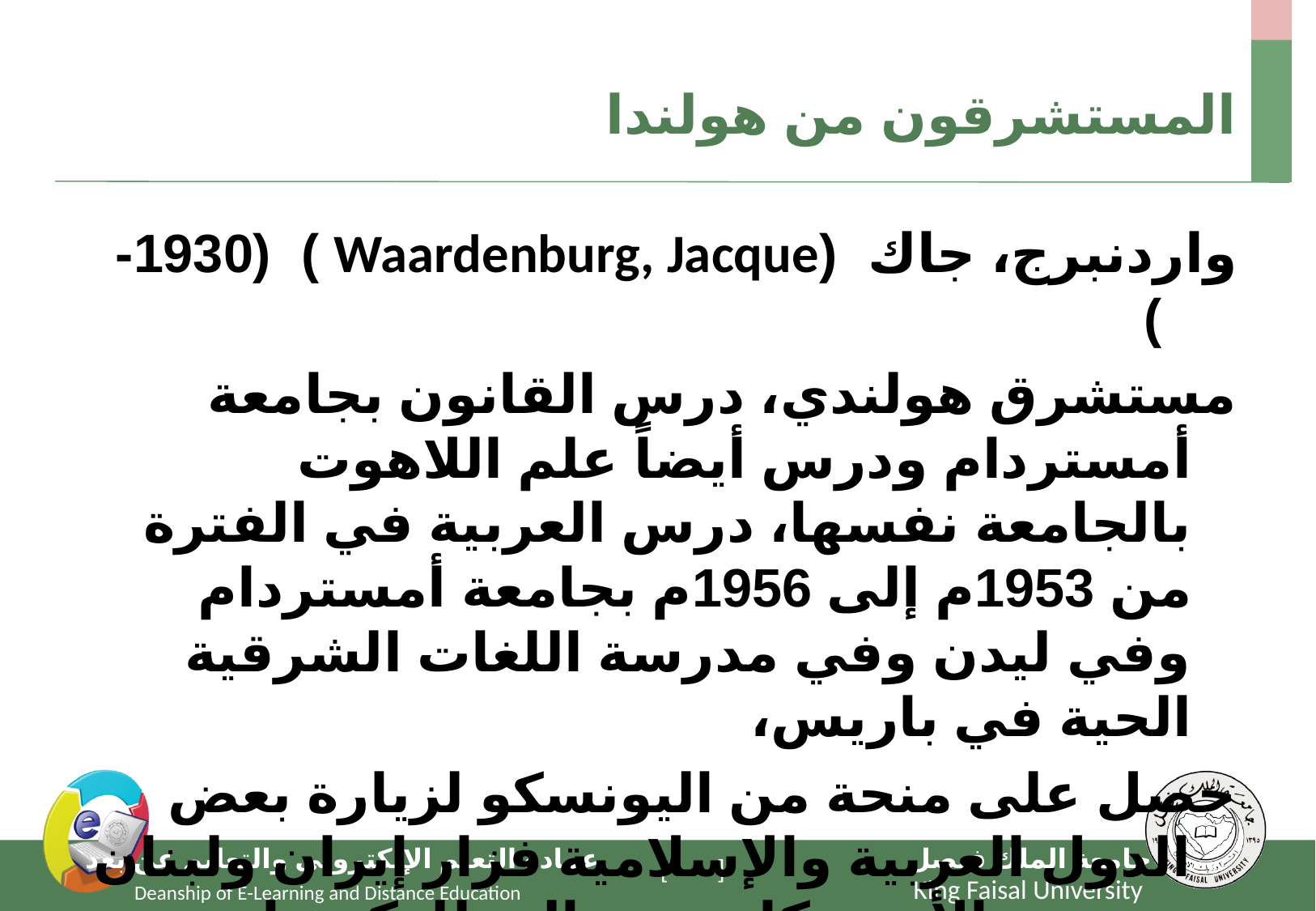

# المستشرقون من هولندا
واردنبرج، جاك  (Waardenburg, Jacque )  (1930-     )
مستشرق هولندي، درس القانون بجامعة أمستردام ودرس أيضاً علم اللاهوت بالجامعة نفسها، درس العربية في الفترة من 1953م إلى 1956م بجامعة أمستردام وفي ليدن وفي مدرسة اللغات الشرقية الحية في باريس،
حصل على منحة من اليونسكو لزيارة بعض الدول العربية والإسلامية فزار إيران ولبنان ومصر والأردن كانت رسالته للدكتوراه بعنوان (الإسلام في مرآة الغرب) من جامعة أمستردام، عمل في معهد الدراسات الإسلامية بجامعة ماقيل بكندا في الفترة من 1962م- 1963م، قام بزيارات علمية لأجراء بحوث حول الجامعات في العالم العربي في كل من تونس ولبنان وسوريا والعراق والأردن.